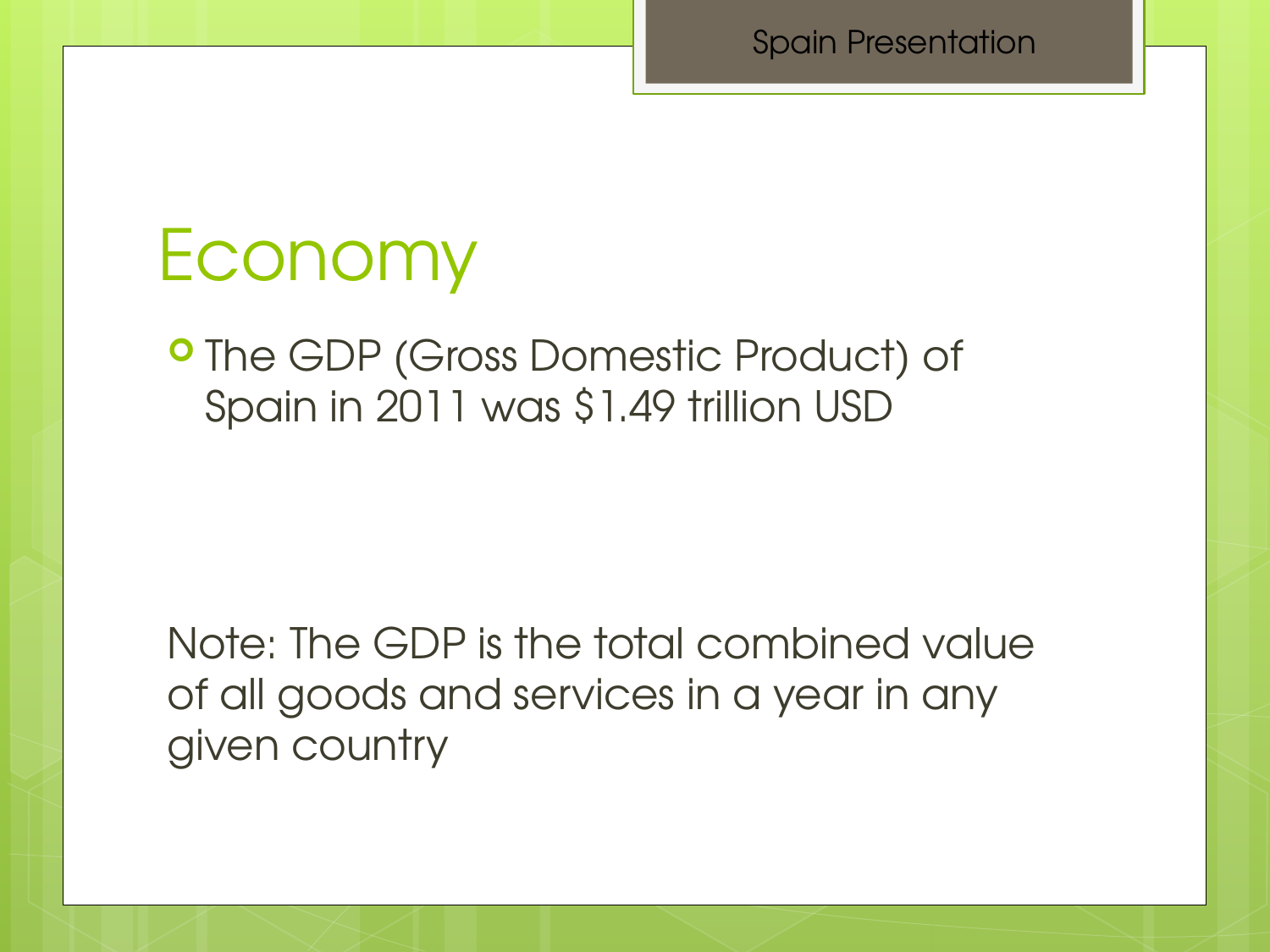

Spain Presentation
# Economy
The GDP (Gross Domestic Product) of Spain in 2011 was $1.49 trillion USD

Note: The GDP is the total combined value of all goods and services in a year in any given country